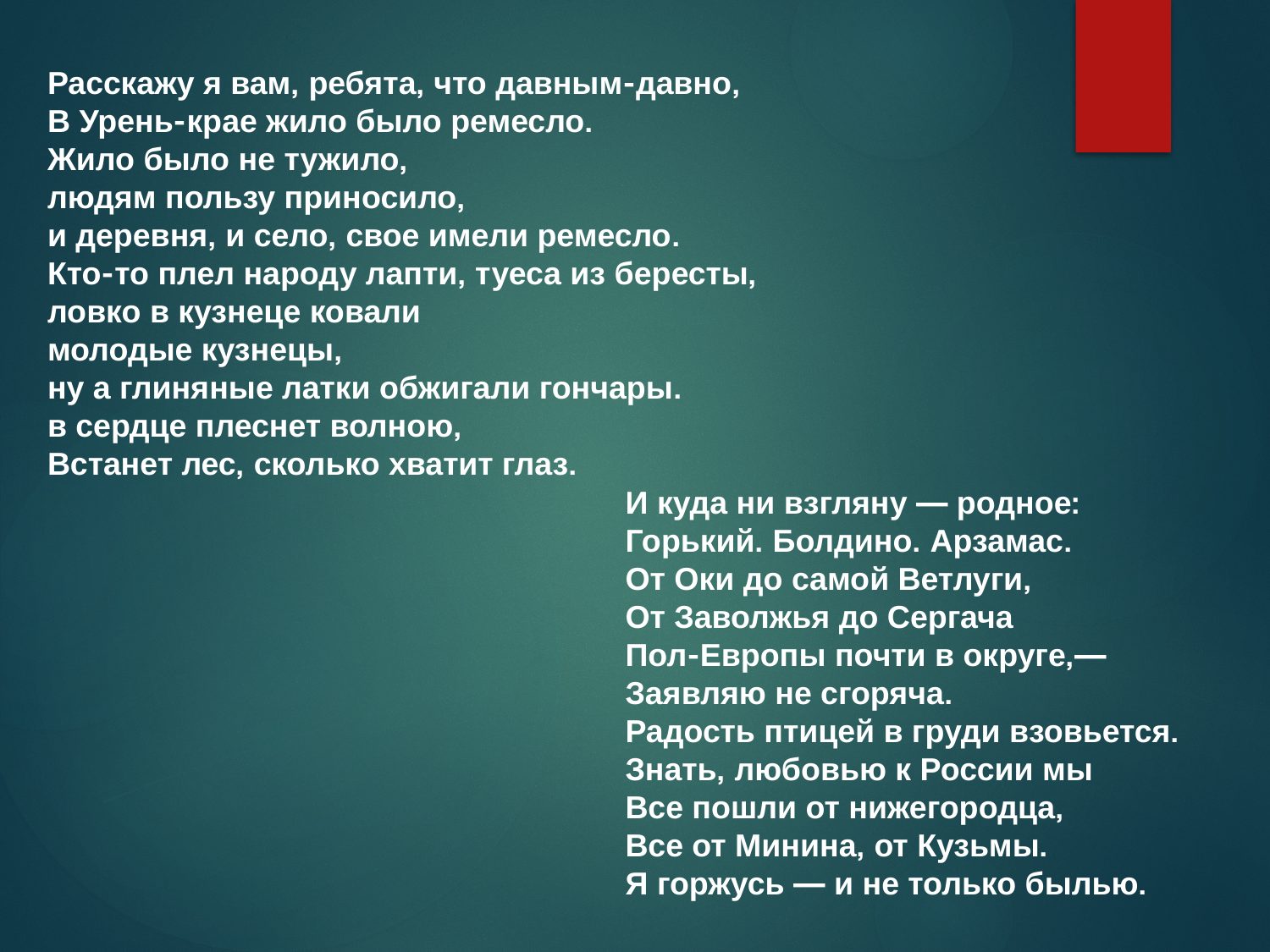

Расскажу я вам, ребята, что давным-давно,
В Урень-крае жило было ремесло.
Жило было не тужило,
людям пользу приносило,
и деревня, и село, свое имели ремесло.
Кто-то плел народу лапти, туеса из бересты, ловко в кузнеце ковали
молодые кузнецы,
ну а глиняные латки обжигали гончары.
в сердце плеснет волною,
Встанет лес, сколько хватит глаз.

И куда ни взгляну — родное:
Горький. Болдино. Арзамас.
От Оки до самой Ветлуги,
От Заволжья до Сергача
Пол-Европы почти в округе,—
Заявляю не сгоряча.
Радость птицей в груди взовьется.
Знать, любовью к России мы
Все пошли от нижегородца,
Все от Минина, от Кузьмы.
Я горжусь — и не только былью.